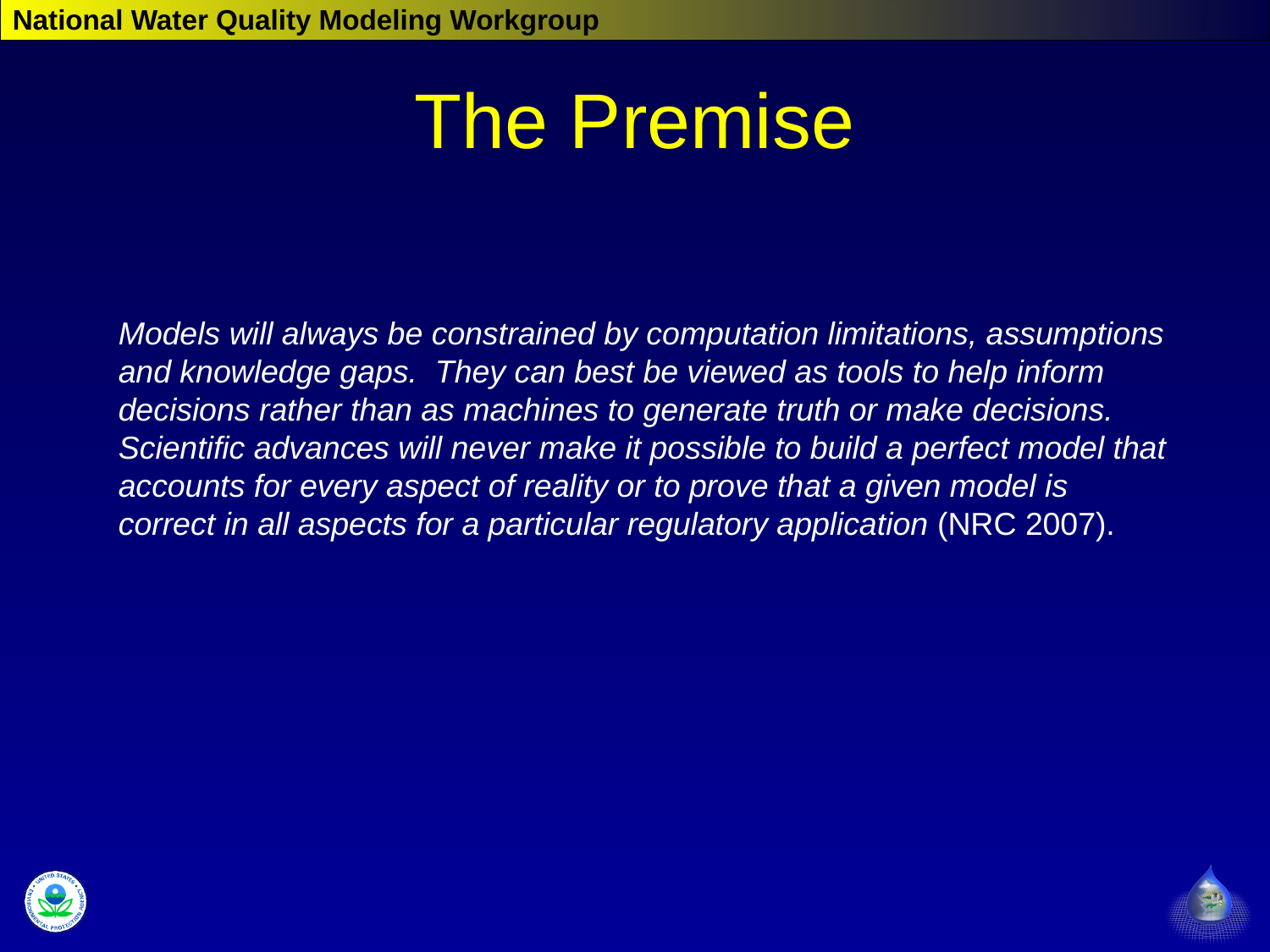

# The Premise
Models will always be constrained by computation limitations, assumptions and knowledge gaps.  They can best be viewed as tools to help inform decisions rather than as machines to generate truth or make decisions.  Scientific advances will never make it possible to build a perfect model that accounts for every aspect of reality or to prove that a given model is correct in all aspects for a particular regulatory application (NRC 2007).